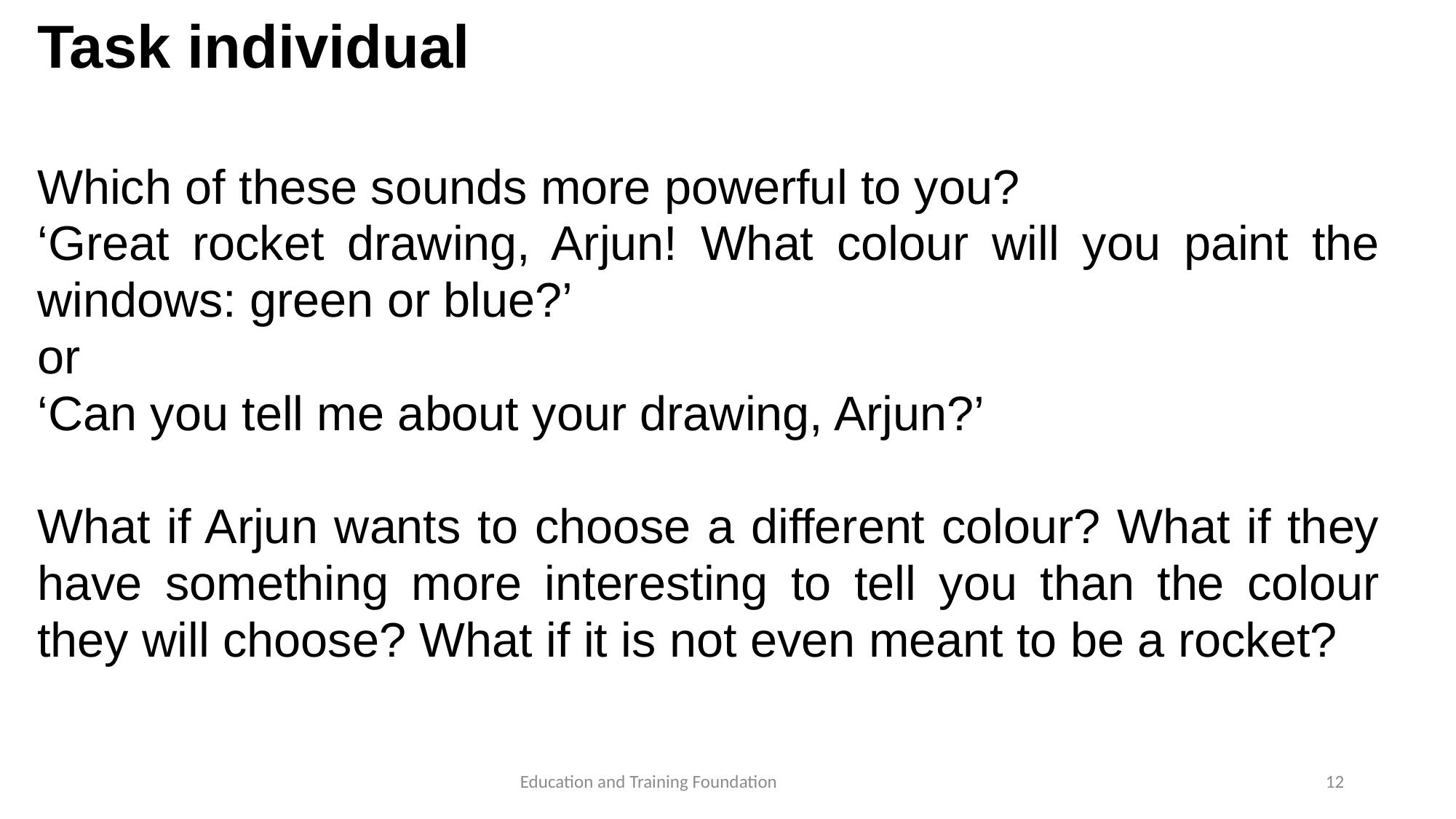

# Task individual
Which of these sounds more powerful to you?
‘Great rocket drawing, Arjun! What colour will you paint the windows: green or blue?’
or
‘Can you tell me about your drawing, Arjun?’

What if Arjun wants to choose a different colour? What if they have something more interesting to tell you than the colour they will choose? What if it is not even meant to be a rocket?

12
Education and Training Foundation